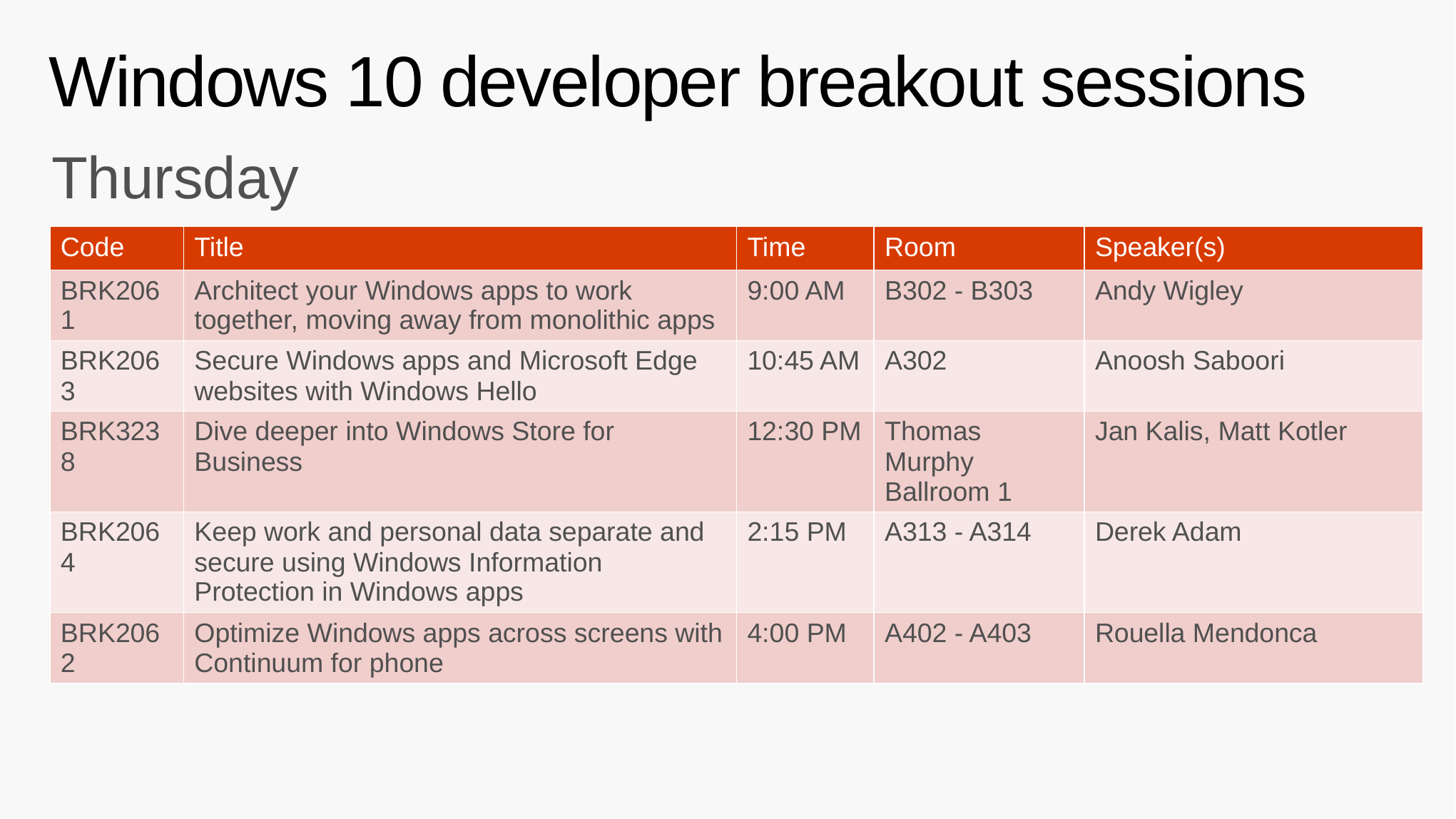

# Windows 10 developer breakout sessions
Thursday
| Code | Title | Time | Room | Speaker(s) |
| --- | --- | --- | --- | --- |
| BRK2061 | Architect your Windows apps to work together, moving away from monolithic apps | 9:00 AM | B302 - B303 | Andy Wigley |
| BRK2063 | Secure Windows apps and Microsoft Edge websites with Windows Hello | 10:45 AM | A302 | Anoosh Saboori |
| BRK3238 | Dive deeper into Windows Store for Business | 12:30 PM | Thomas Murphy Ballroom 1 | Jan Kalis, Matt Kotler |
| BRK2064 | Keep work and personal data separate and secure using Windows Information Protection in Windows apps | 2:15 PM | A313 - A314 | Derek Adam |
| BRK2062 | Optimize Windows apps across screens with Continuum for phone | 4:00 PM | A402 - A403 | Rouella Mendonca |